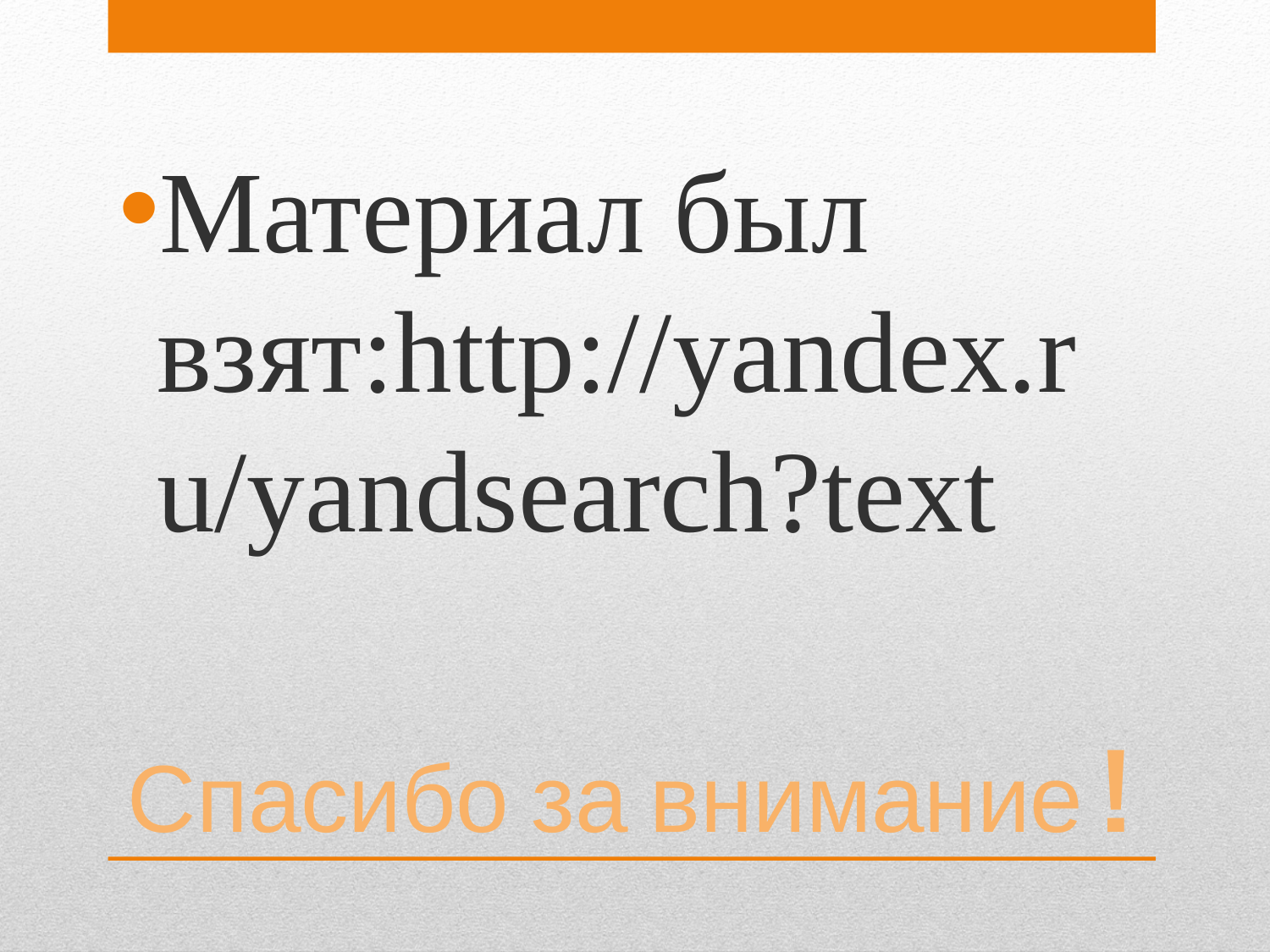

Материал был взят:http://yandex.ru/yandsearch?text

# Спасибо за внимание !